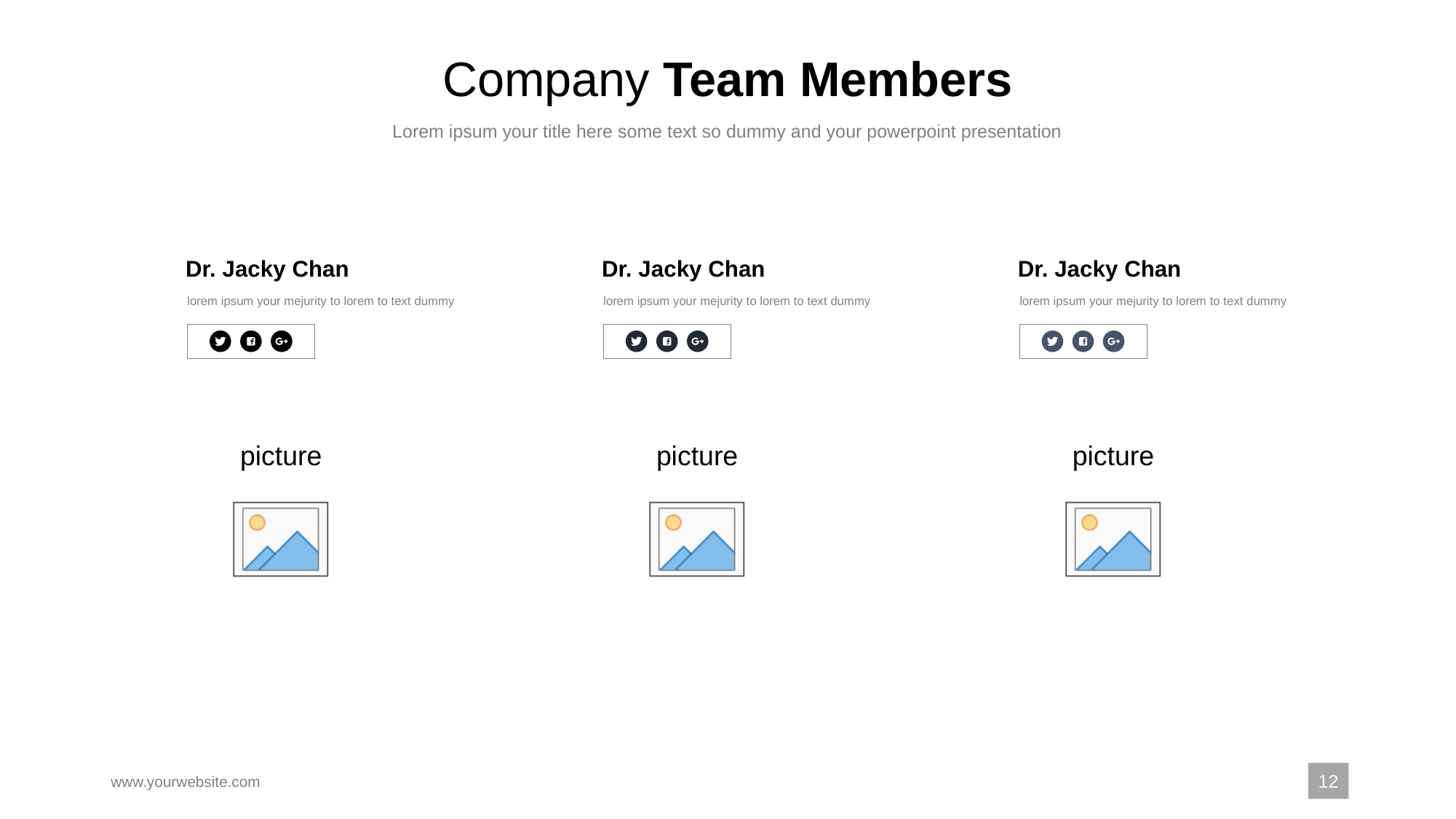

# Company Team Members
Lorem ipsum your title here some text so dummy and your powerpoint presentation
Dr. Jacky Chan
lorem ipsum your mejurity to lorem to text dummy

Dr. Jacky Chan
lorem ipsum your mejurity to lorem to text dummy

Dr. Jacky Chan
lorem ipsum your mejurity to lorem to text dummy

12
www.yourwebsite.com